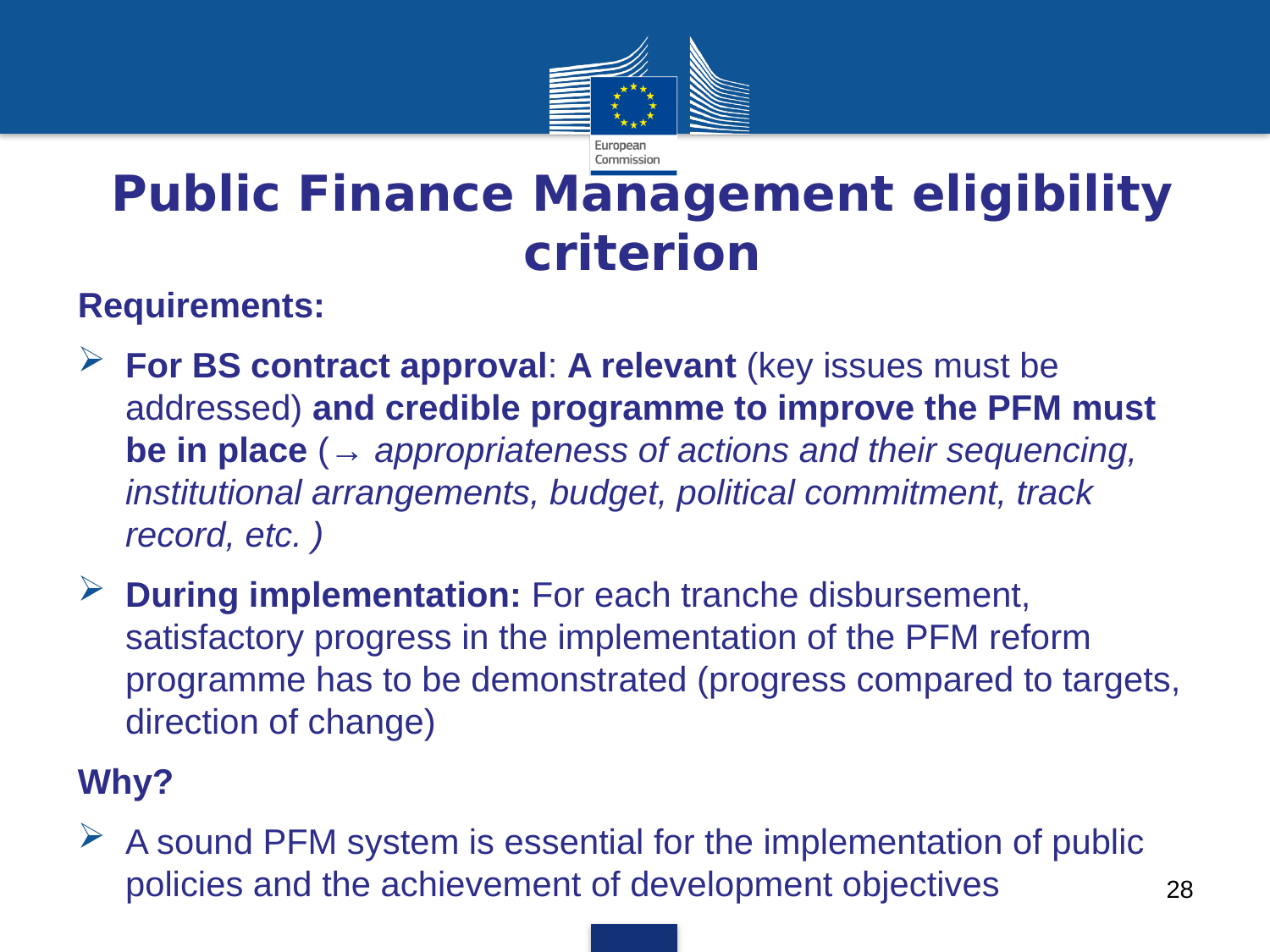

# Public Finance Management eligibility criterion
Requirements:
For BS contract approval: A relevant (key issues must be addressed) and credible programme to improve the PFM must be in place (→ appropriateness of actions and their sequencing, institutional arrangements, budget, political commitment, track record, etc. )
During implementation: For each tranche disbursement, satisfactory progress in the implementation of the PFM reform programme has to be demonstrated (progress compared to targets, direction of change)
Why?
A sound PFM system is essential for the implementation of public policies and the achievement of development objectives

28